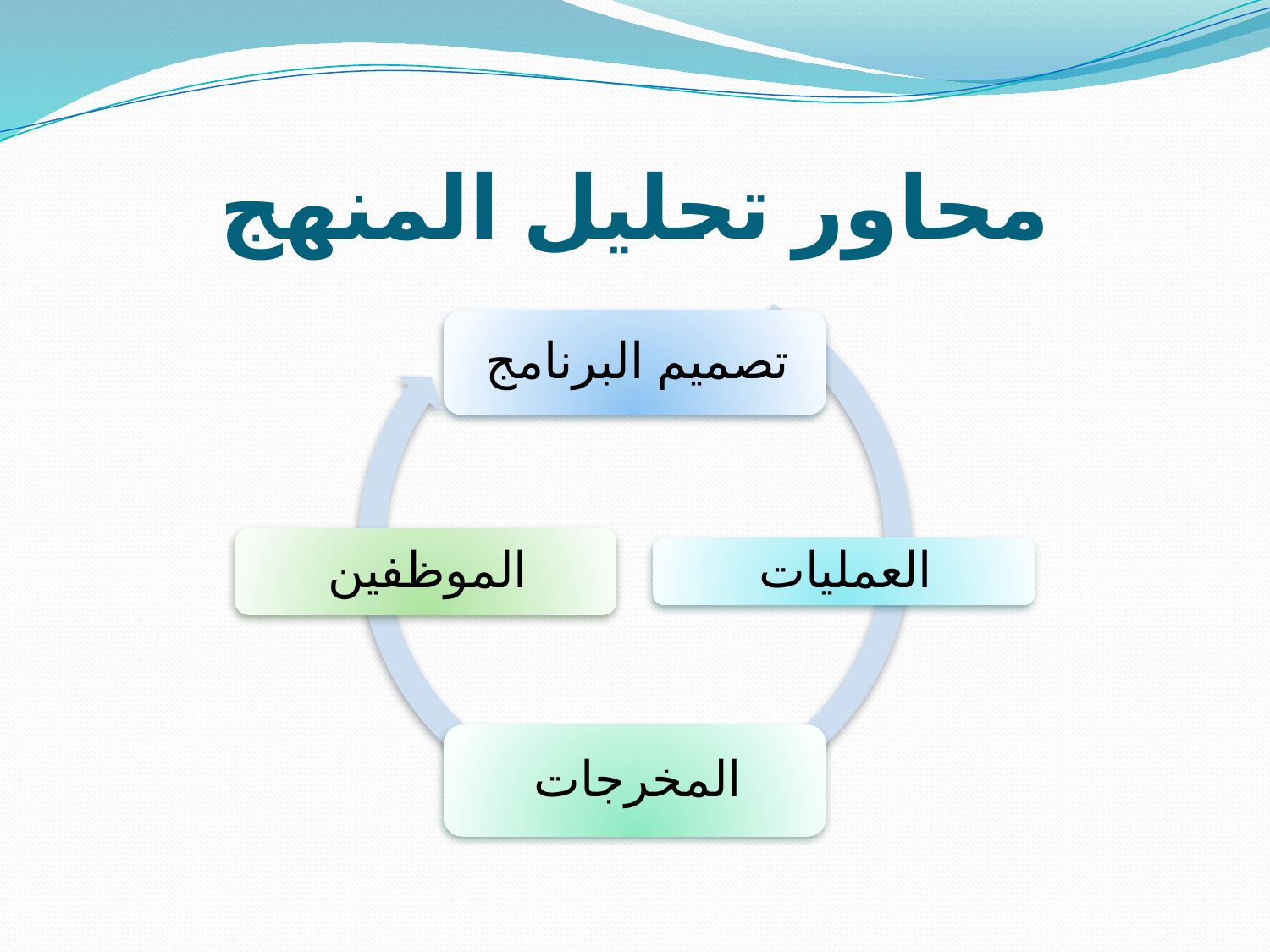

# محاور تحليل المنهج
تصميم البرنامج
العمليات
المخرجات
الموظفين